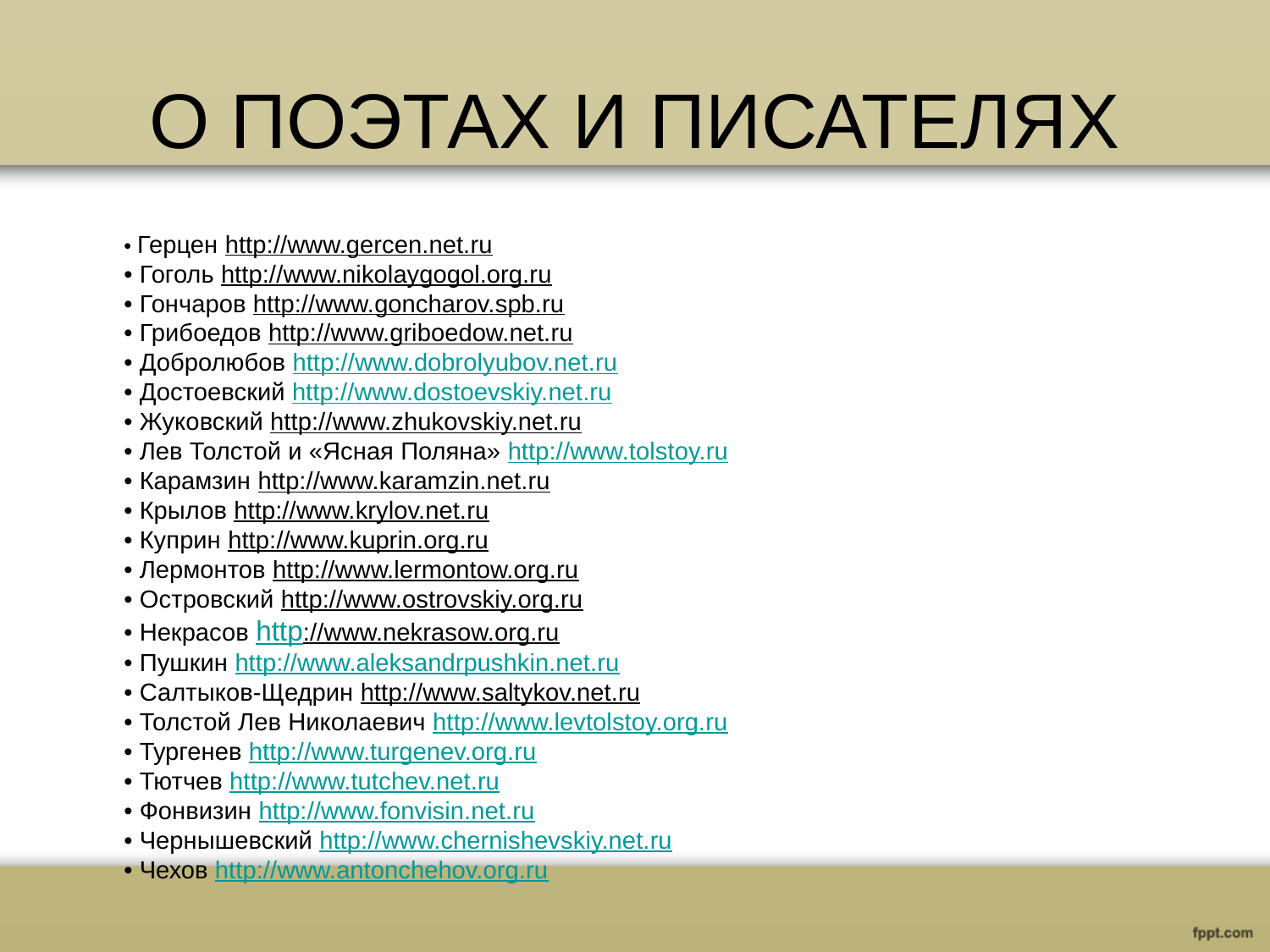

# О ПОЭТАХ И ПИСАТЕЛЯХ
• Герцен http://www.gercen.net.ru
• Гоголь http://www.nikolaygogol.org.ru
• Гончаров http://www.goncharov.spb.ru
• Грибоедов http://www.griboedow.net.ru
• Добролюбов http://www.dobrolyubov.net.ru
• Достоевский http://www.dostoevskiy.net.ru
• Жуковский http://www.zhukovskiy.net.ru
• Лев Толстой и «Ясная Поляна» http://www.tolstoy.ru
• Карамзин http://www.karamzin.net.ru
• Крылов http://www.krylov.net.ru
• Куприн http://www.kuprin.org.ru
• Лермонтов http://www.lermontow.org.ru
• Островский http://www.ostrovskiy.org.ru
• Некрасов http://www.nekrasow.org.ru
• Пушкин http://www.aleksandrpushkin.net.ru
• Салтыков-Щедрин http://www.saltykov.net.ru
• Толстой Лев Николаевич http://www.levtolstoy.org.ru
• Тургенев http://www.turgenev.org.ru
• Тютчев http://www.tutchev.net.ru
• Фонвизин http://www.fonvisin.net.ru
• Чернышевский http://www.chernishevskiy.net.ru
• Чехов http://www.antonchehov.org.ru